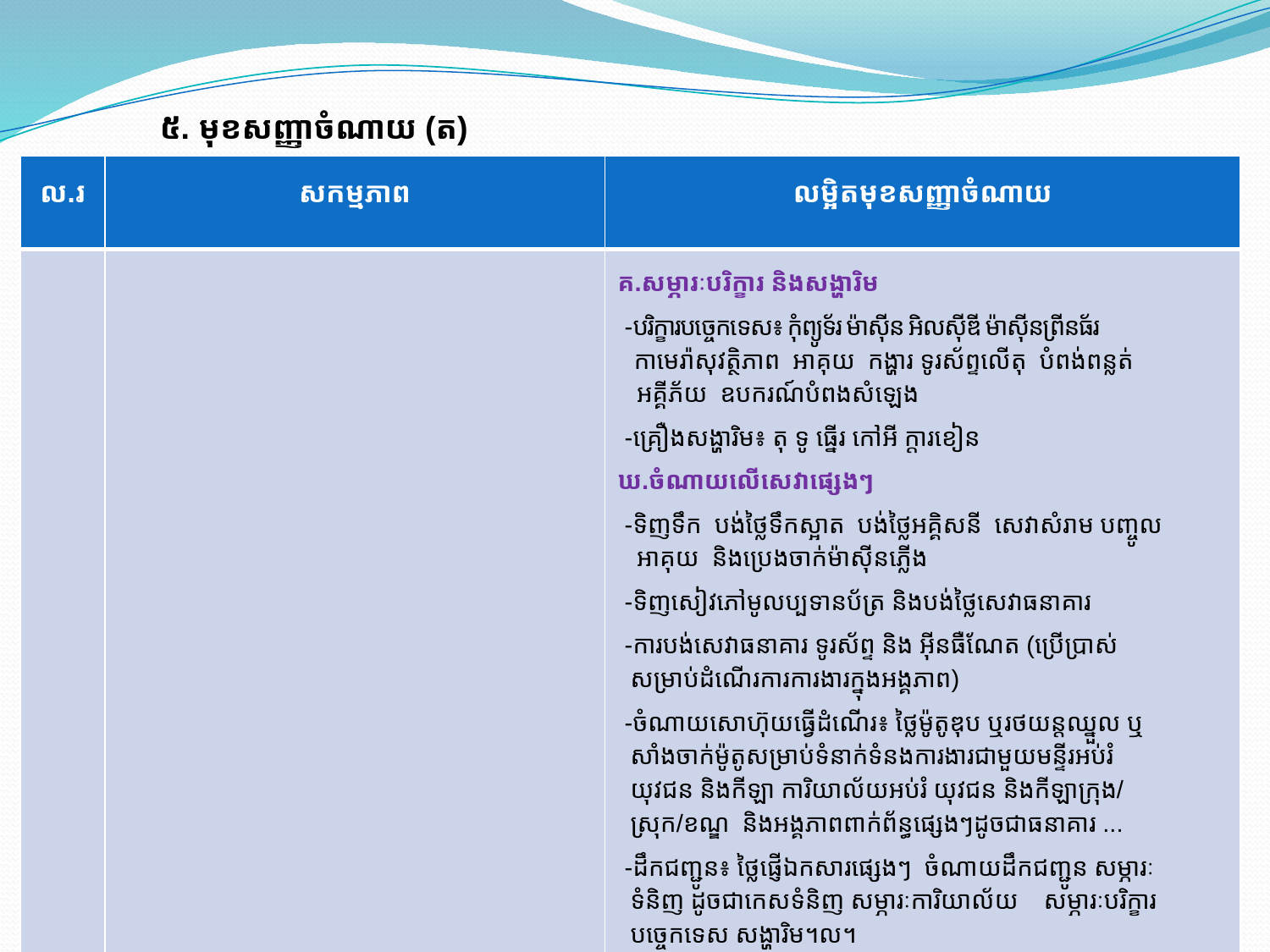

៥. មុខសញ្ញាចំណាយ (ត)
| ល.រ | សកម្មភាព | លម្អិតមុខសញ្ញាចំណាយ |
| --- | --- | --- |
|  |  | គ.សម្ភារៈបរិក្ខារ និងសង្ហារិម -បរិក្ខារបច្ចេកទេស៖ កុំព្យូទ័រ ម៉ាស៊ីន អិលស៊ីឌី ម៉ាស៊ីនព្រីនធ័រ ​កាមេរ៉ាសុវត្ថិភាព អាគុយ កង្ហារ ទូរស័ព្ទលើតុ បំពង់ពន្លត់ អគ្គីភ័យ ឧបករណ៍បំពងសំឡេង -គ្រឿងសង្ហារិម៖ តុ ទូ ធ្នើរ កៅអី ក្តារខៀន ឃ.ចំណាយលើសេវាផ្សេងៗ -ទិញទឹក បង់ថ្លៃទឹកស្អាត បង់ថ្លៃអគ្គិសនី សេវាសំរាម បញ្ចូល អាគុយ និងប្រេងចាក់ម៉ាស៊ីនភ្លើង -ទិញសៀវភៅមូលប្បទានប័ត្រ និងបង់ថ្លៃសេវាធនាគារ -ការបង់សេវាធនាគារ ទូរស័ព្ទ និង អ៊ីនធឺណែត (ប្រើប្រាស់ សម្រាប់ដំណើរការការងារក្នុងអង្គភាព) -ចំណាយសោហ៊ុយធ្វើដំណើរ៖ ថ្លៃម៉ូតូឌុប ឬរថយន្តឈ្នួល ឬ សាំងចាក់ម៉ូតូសម្រាប់ទំនាក់ទំនងការងារជាមួយមន្ទីរអប់រំ យុវជន និងកីឡា ការិយាល័យអប់រំ យុវជន និងកីឡាក្រុង/ ស្រុក/ខណ្ឌ និងអង្គភាពពាក់ព័ន្ធផ្សេងៗដូចជាធនាគារ ... -ដឹកជញ្ជូន៖ ថ្លៃផ្ញើឯកសារផ្សេងៗ ចំណាយដឹកជញ្ជូន សម្ភារៈ ទំនិញ ដូចជាកេសទំនិញ សម្ភារៈការិយាល័យ សម្ភារៈបរិក្ខារ បច្ចេកទេស សង្ហារិម។ល។ |
7